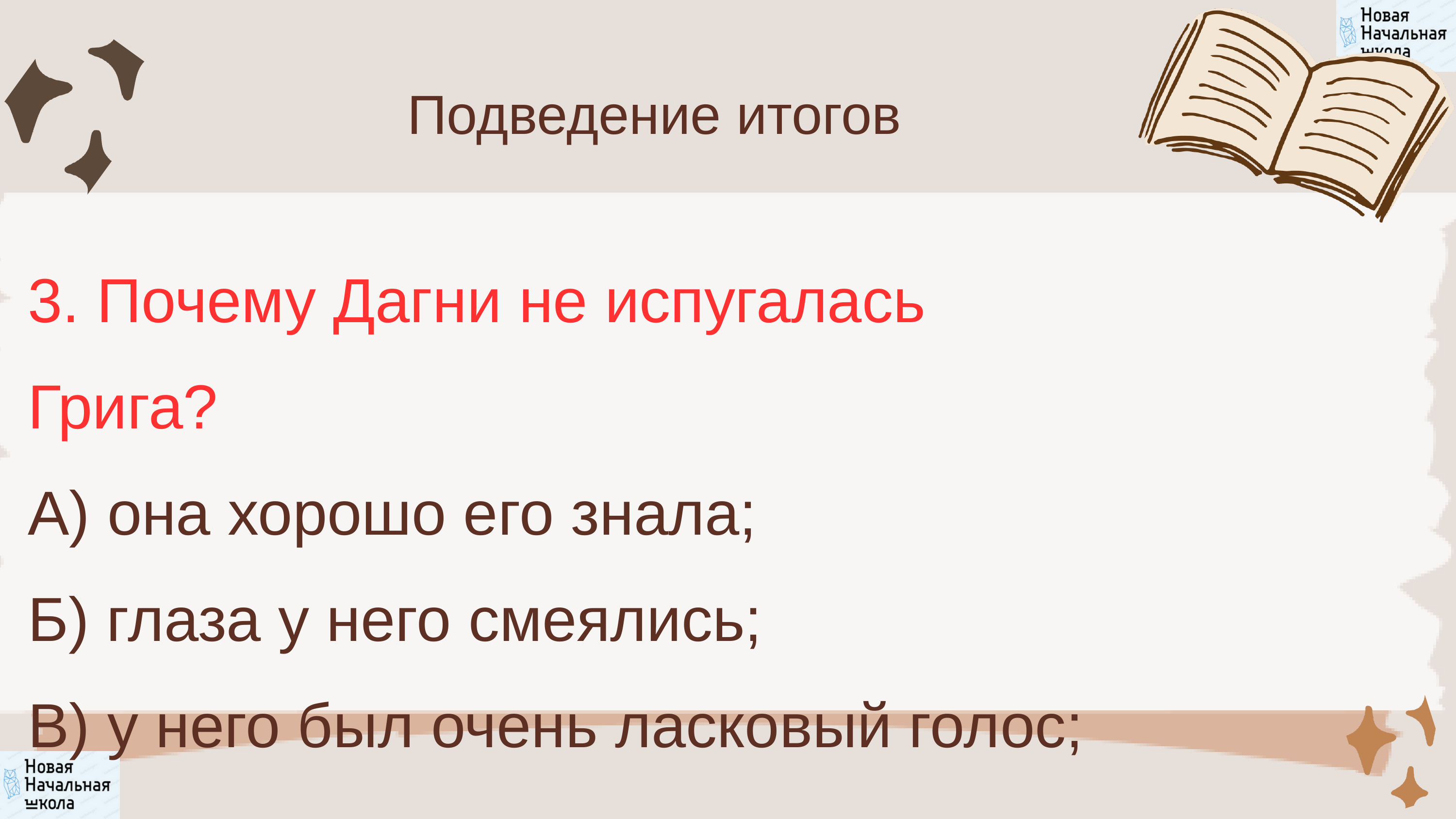

Подведение итогов

3. Почему Дагни не испугалась Грига?
А) она хорошо его знала;
Б) глаза у него смеялись;
В) у него был очень ласковый голос;